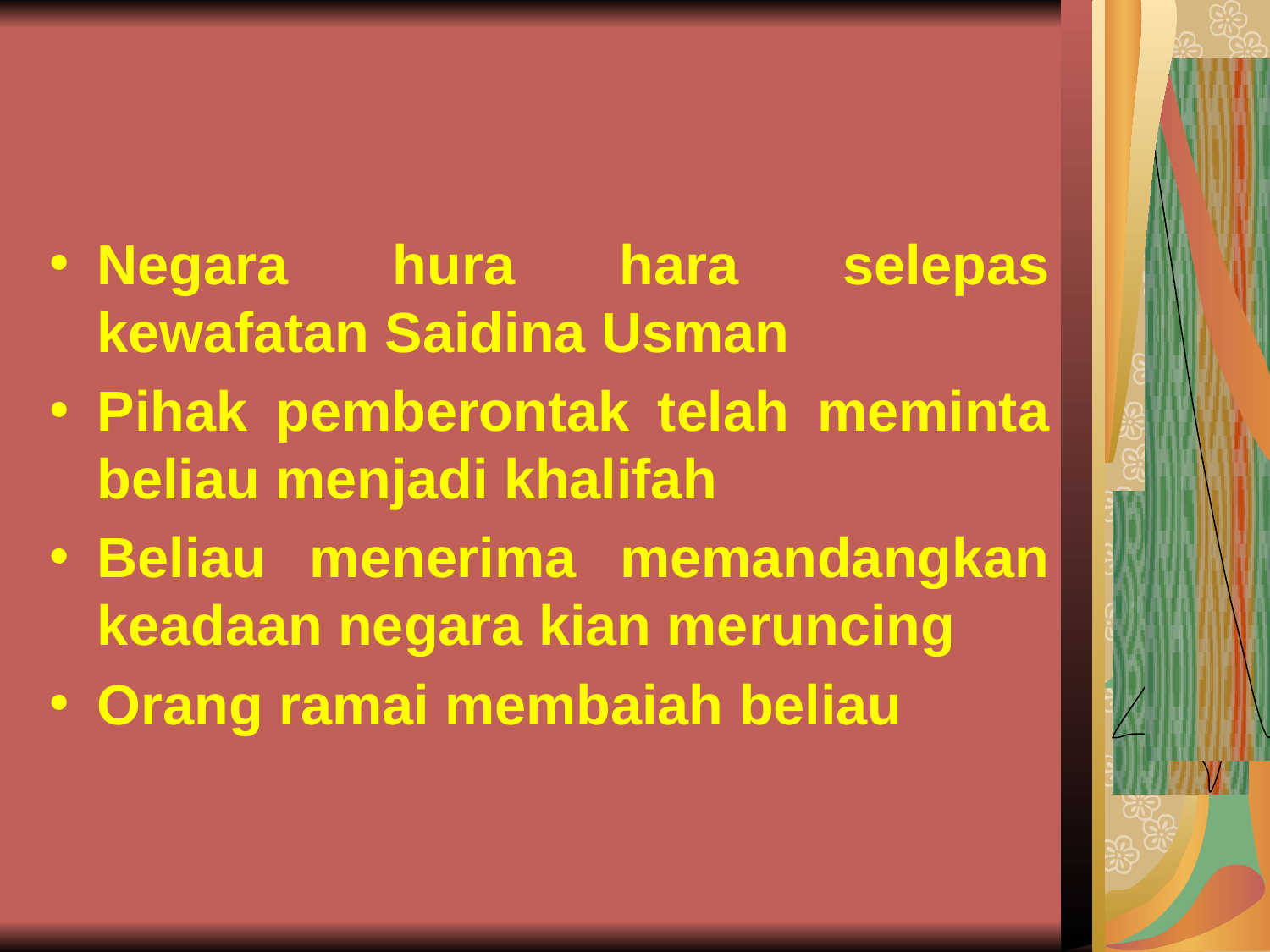

Negara hura hara selepas kewafatan Saidina Usman
Pihak pemberontak telah meminta beliau menjadi khalifah
Beliau menerima memandangkan keadaan negara kian meruncing
Orang ramai membaiah beliau